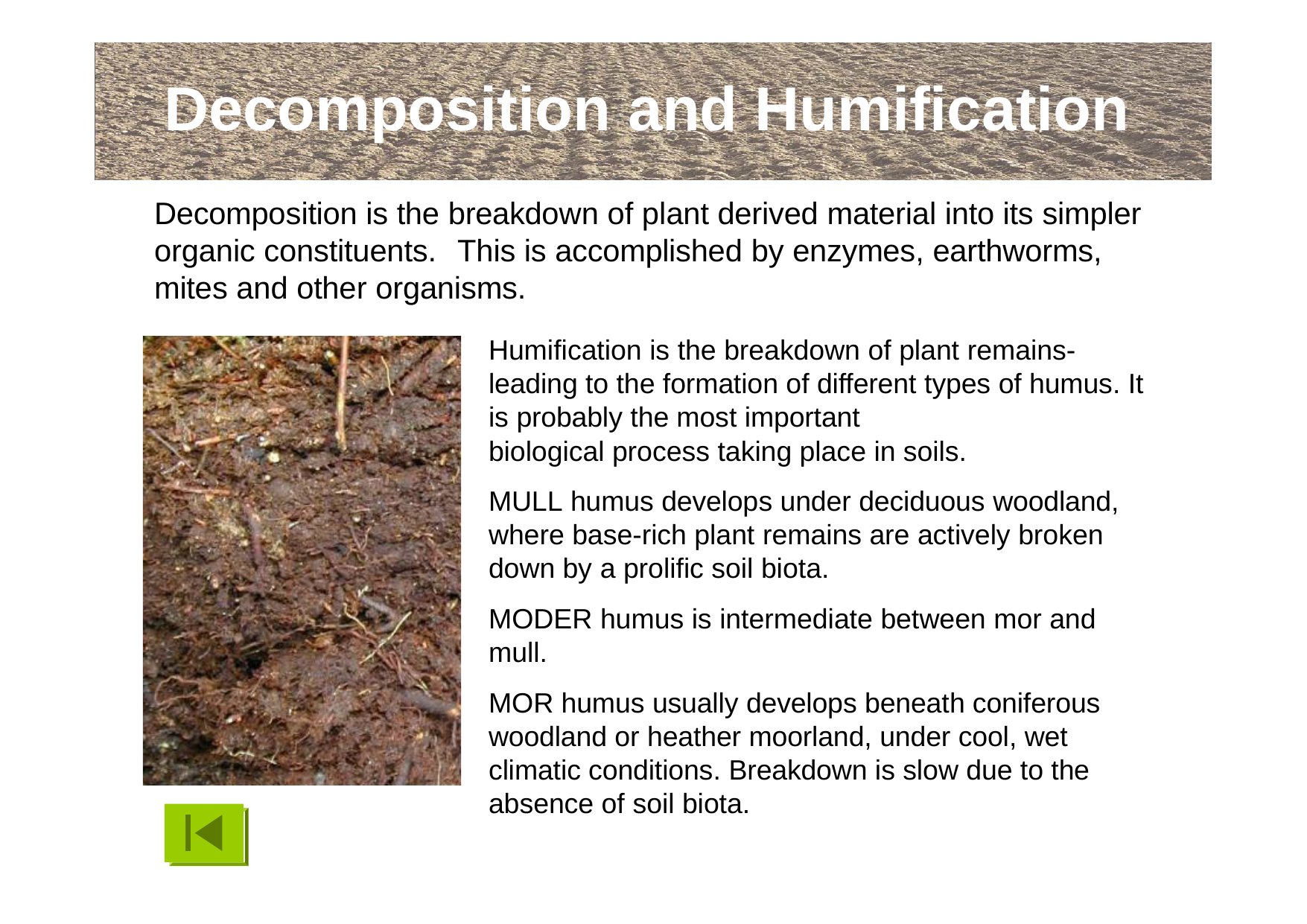

Decomposition and Humification
Decomposition is the breakdown of plant derived material into its simpler organic constituents.	This is accomplished by enzymes, earthworms, mites and other organisms.
Humification is the breakdown of plant remains- leading to the formation of different types of humus. It is probably the most important
biological process taking place in soils.
MULL humus develops under deciduous woodland, where base-rich plant remains are actively broken down by a prolific soil biota.
MODER humus is intermediate between mor and mull.
MOR humus usually develops beneath coniferous woodland or heather moorland, under cool, wet climatic conditions. Breakdown is slow due to the absence of soil biota.